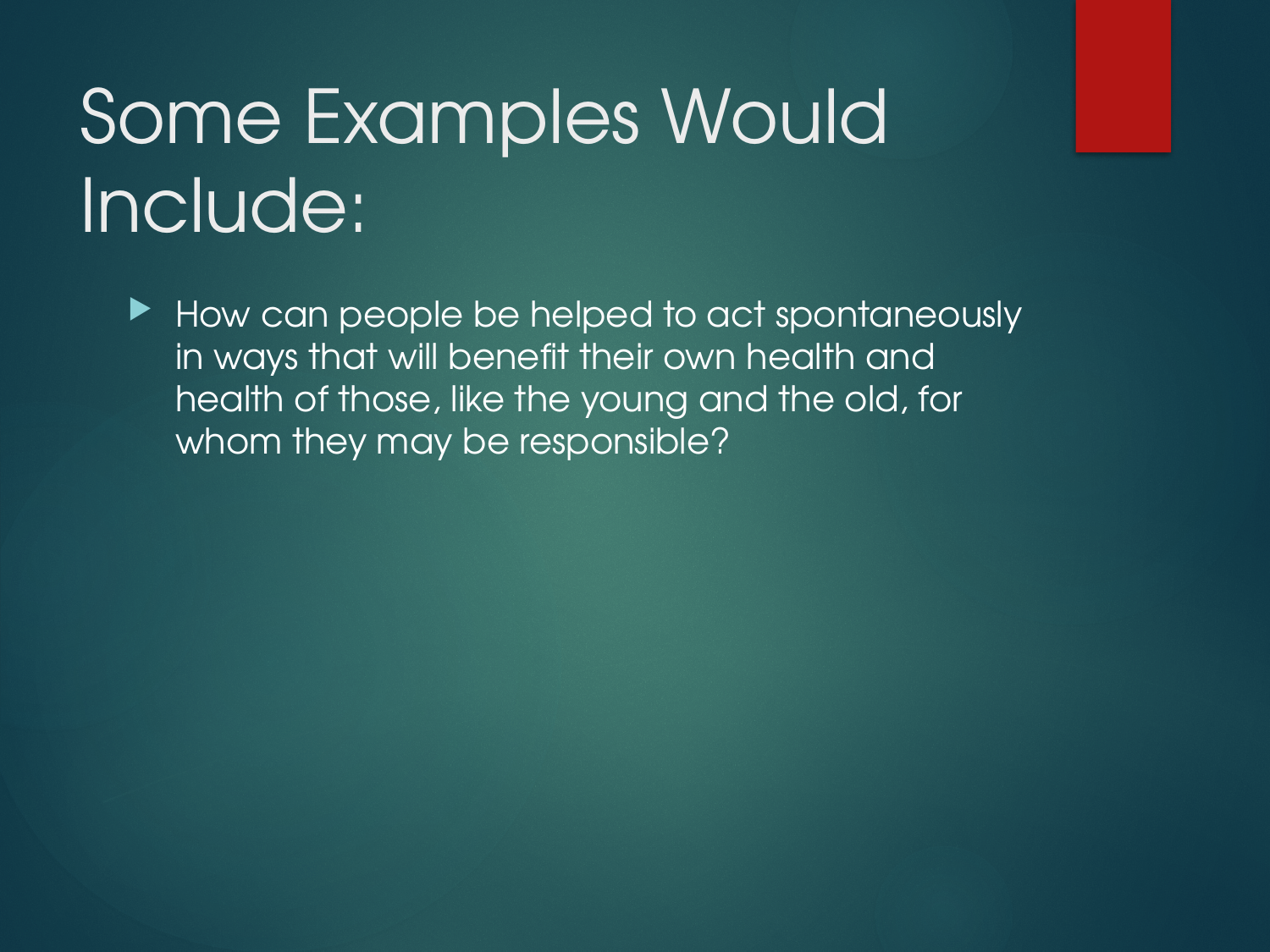

# Some Examples Would Include:
How can people be helped to act spontaneously in ways that will benefit their own health and health of those, like the young and the old, for whom they may be responsible?